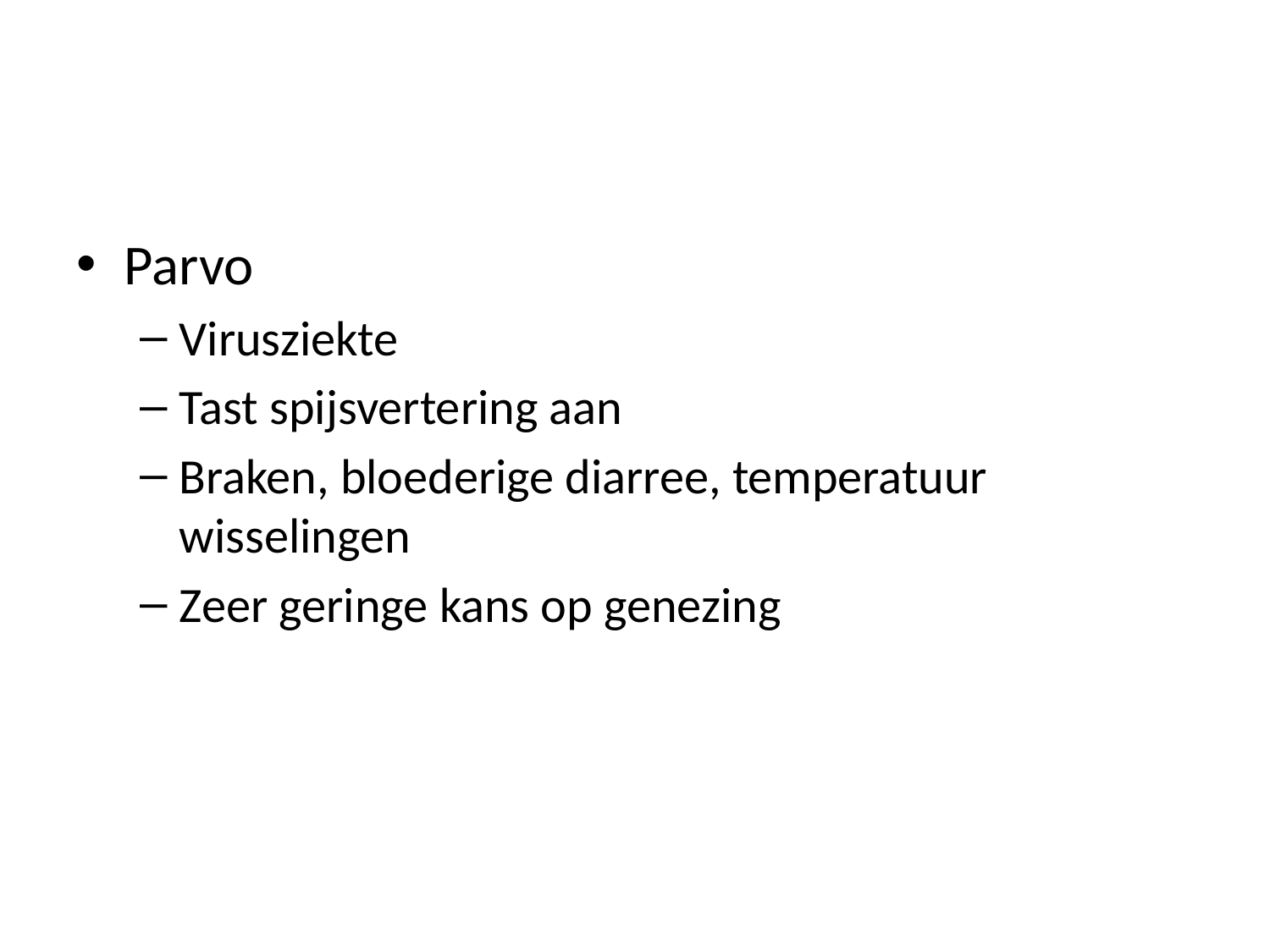

#
Parvo
Virusziekte
Tast spijsvertering aan
Braken, bloederige diarree, temperatuur wisselingen
Zeer geringe kans op genezing